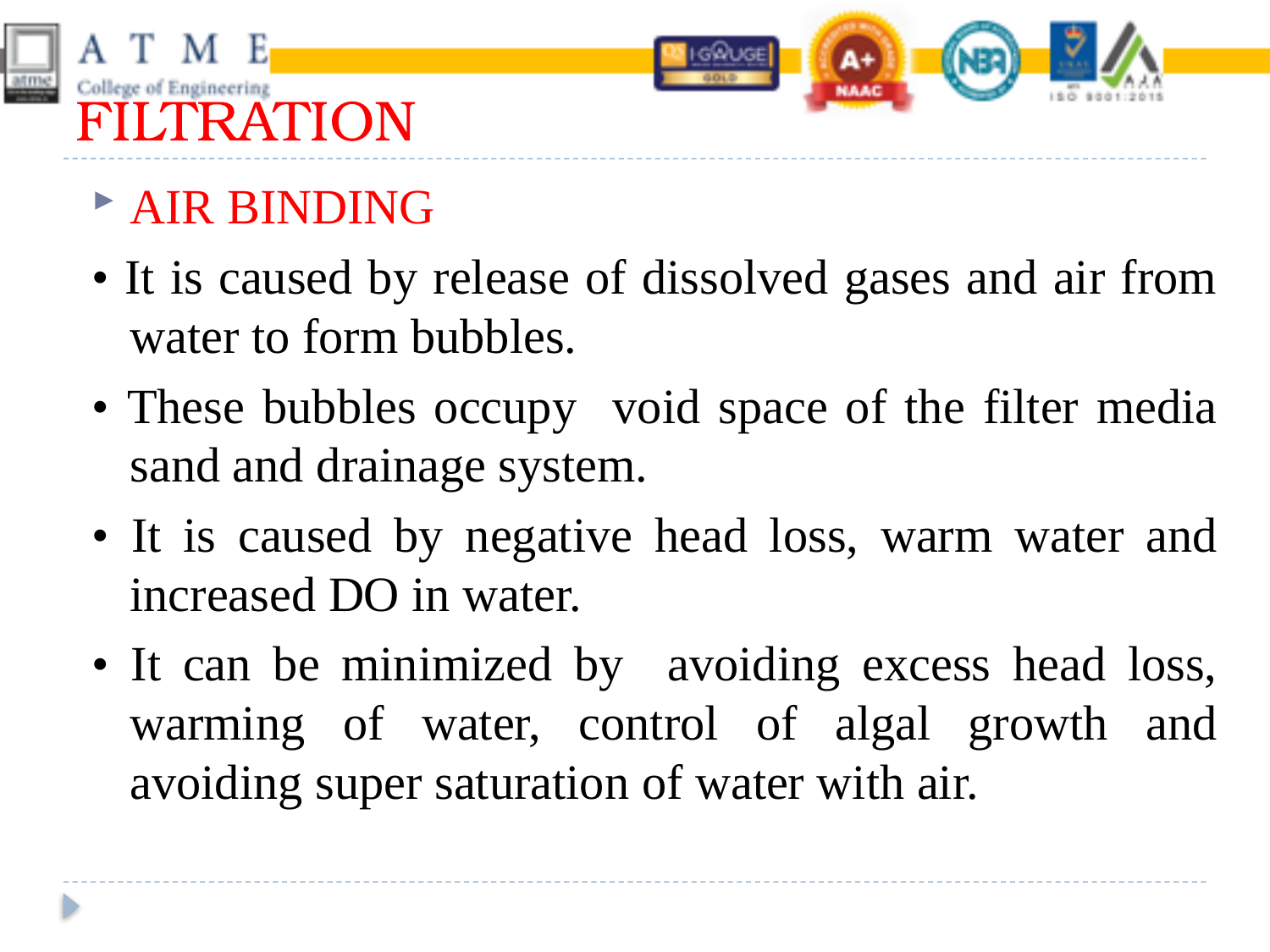

# FILTRATION
AIR BINDING
• It is caused by release of dissolved gases and air from water to form bubbles.
• These bubbles occupy  void space of the filter media sand and drainage system.
• It is caused by negative head loss, warm water and increased DO in water.
• It can be minimized by  avoiding excess head loss, warming of water, control of algal growth and avoiding super saturation of water with air.